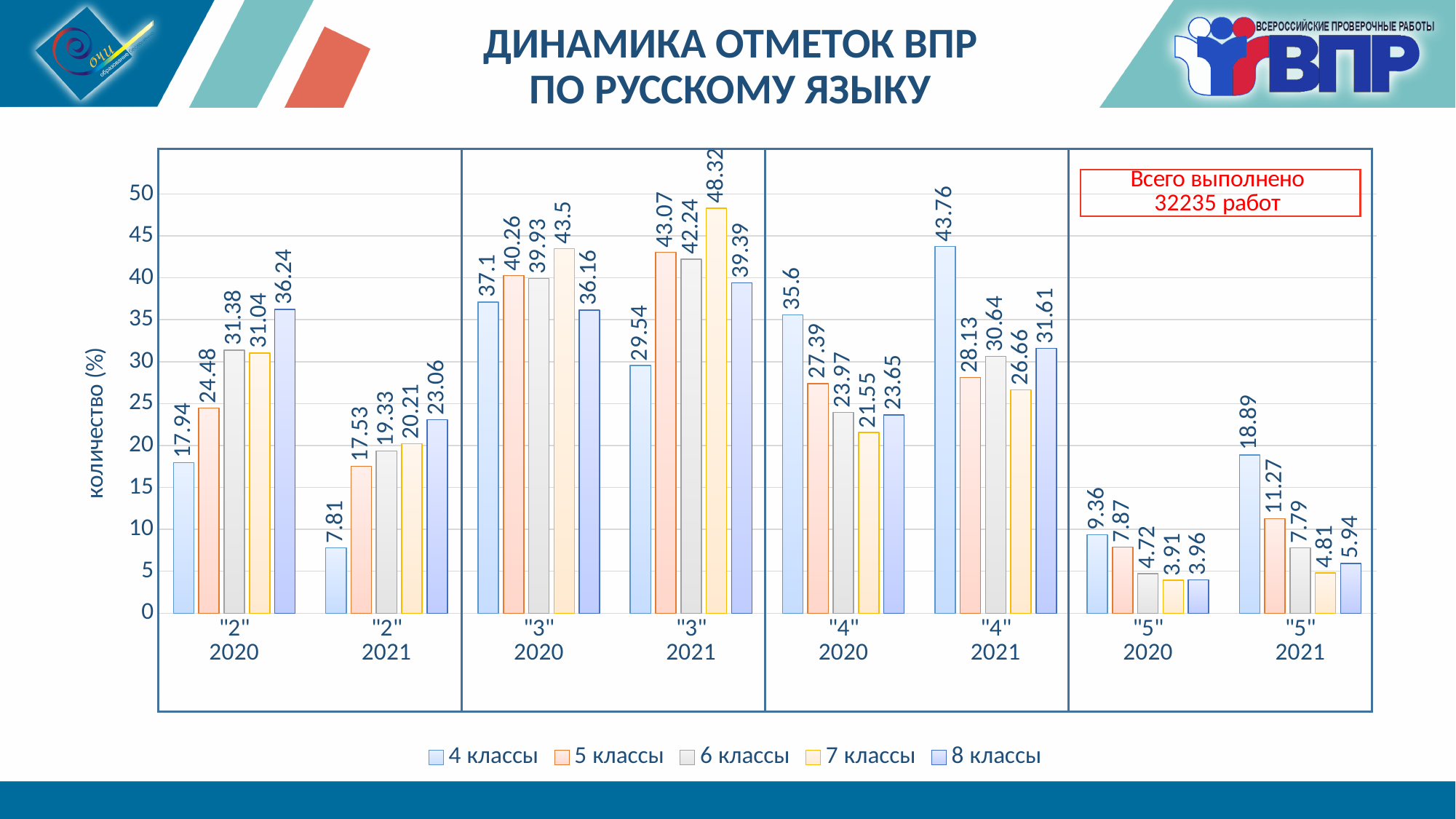

# ДИНАМИКА ОТМЕТОК ВПР ПО РУССКОМУ ЯЗЫКУ

### Chart

| Category | 4 классы | 5 классы | 6 классы | 7 классы | 8 классы |
|---|---|---|---|---|---|
| "2" | 17.94 | 24.48 | 31.38 | 31.04 | 36.24 |
| "2" | 7.81 | 17.53 | 19.33 | 20.21 | 23.06 |
| "3" | 37.1 | 40.26 | 39.93 | 43.5 | 36.16 |
| "3" | 29.54 | 43.07 | 42.24 | 48.32 | 39.39 |
| "4" | 35.6 | 27.39 | 23.97 | 21.55 | 23.65 |
| "4" | 43.76 | 28.13 | 30.64 | 26.66 | 31.61 |
| "5" | 9.36 | 7.87 | 4.72 | 3.91 | 3.96 |
| "5" | 18.89 | 11.27 | 7.79 | 4.81 | 5.94 |